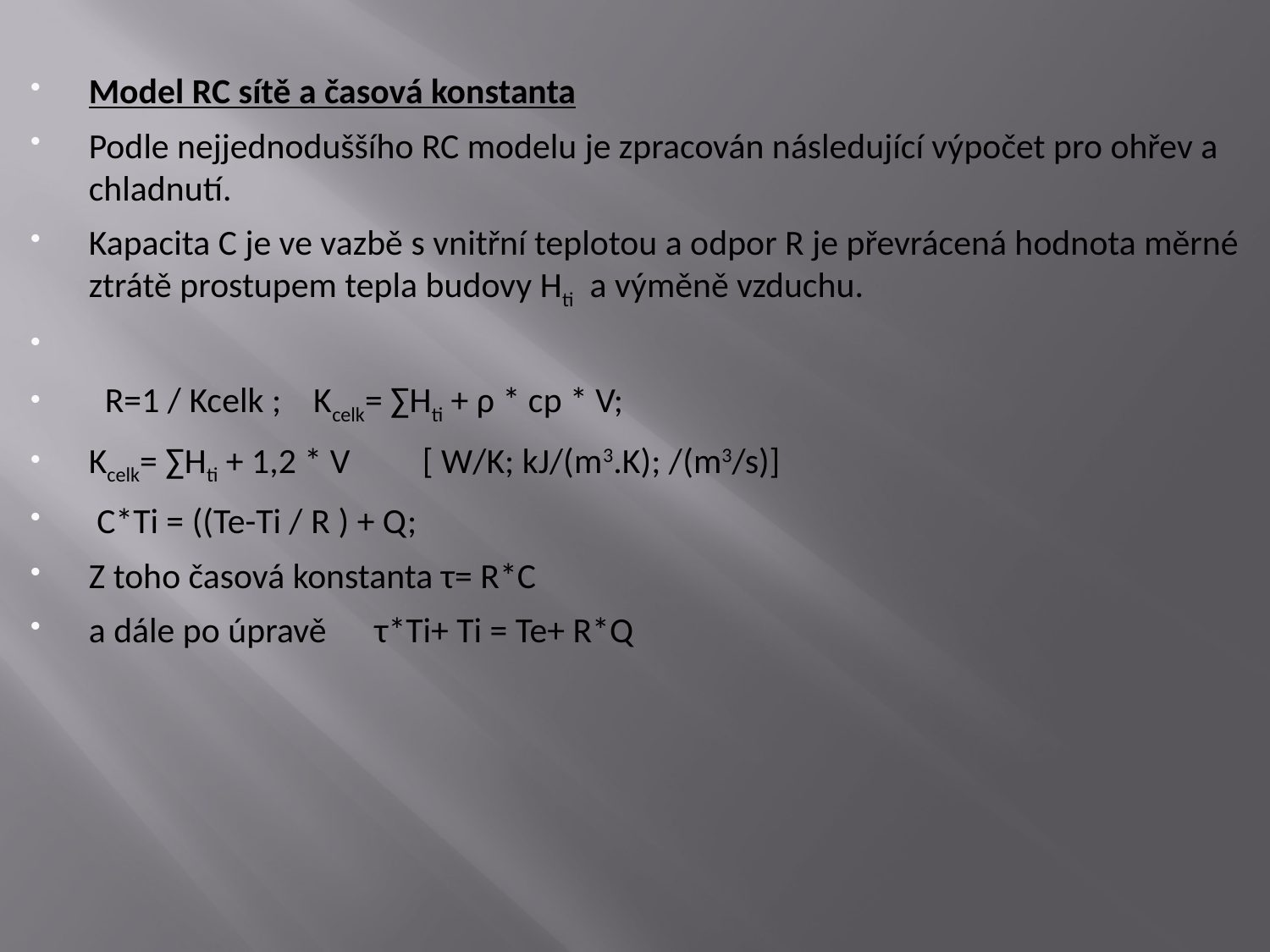

Model RC sítě a časová konstanta
Podle nejjednoduššího RC modelu je zpracován následující výpočet pro ohřev a chladnutí.
Kapacita C je ve vazbě s vnitřní teplotou a odpor R je převrácená hodnota měrné ztrátě prostupem tepla budovy Hti  a výměně vzduchu.

  R=1 / Kcelk ;    Kcelk= ∑Hti + ρ * cp * V;
Kcelk= ∑Hti + 1,2 * V         [ W/K; kJ/(m3.K); /(m3/s)]
 C*Ti = ((Te-Ti / R ) + Q;
Z toho časová konstanta τ= R*C
a dále po úpravě      τ*Ti+ Ti = Te+ R*Q